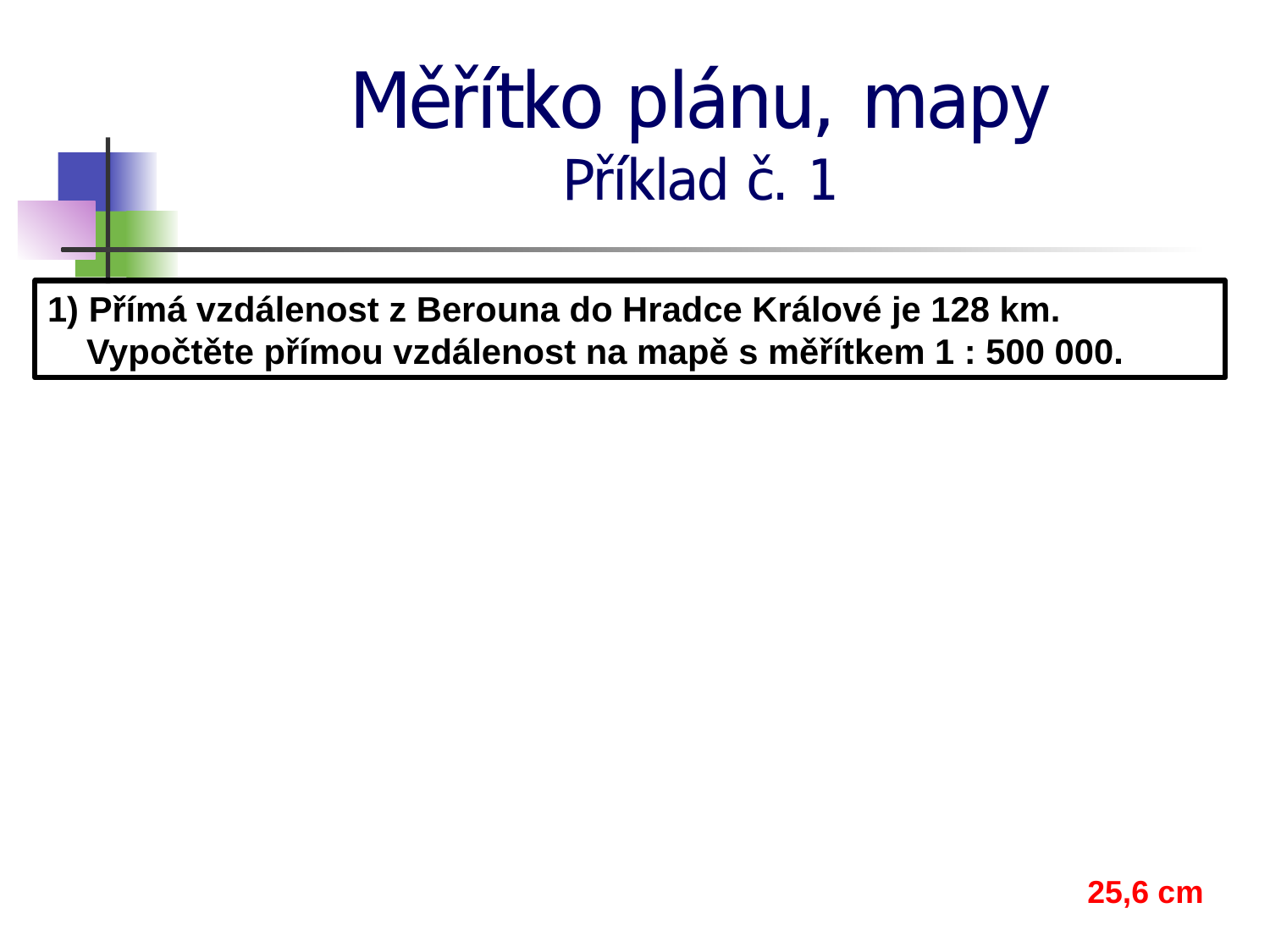

# Měřítko plánu, mapy Příklad č. 1
1) Přímá vzdálenost z Berouna do Hradce Králové je 128 km.
    Vypočtěte přímou vzdálenost na mapě s měřítkem 1 : 500 000.
25,6 cm